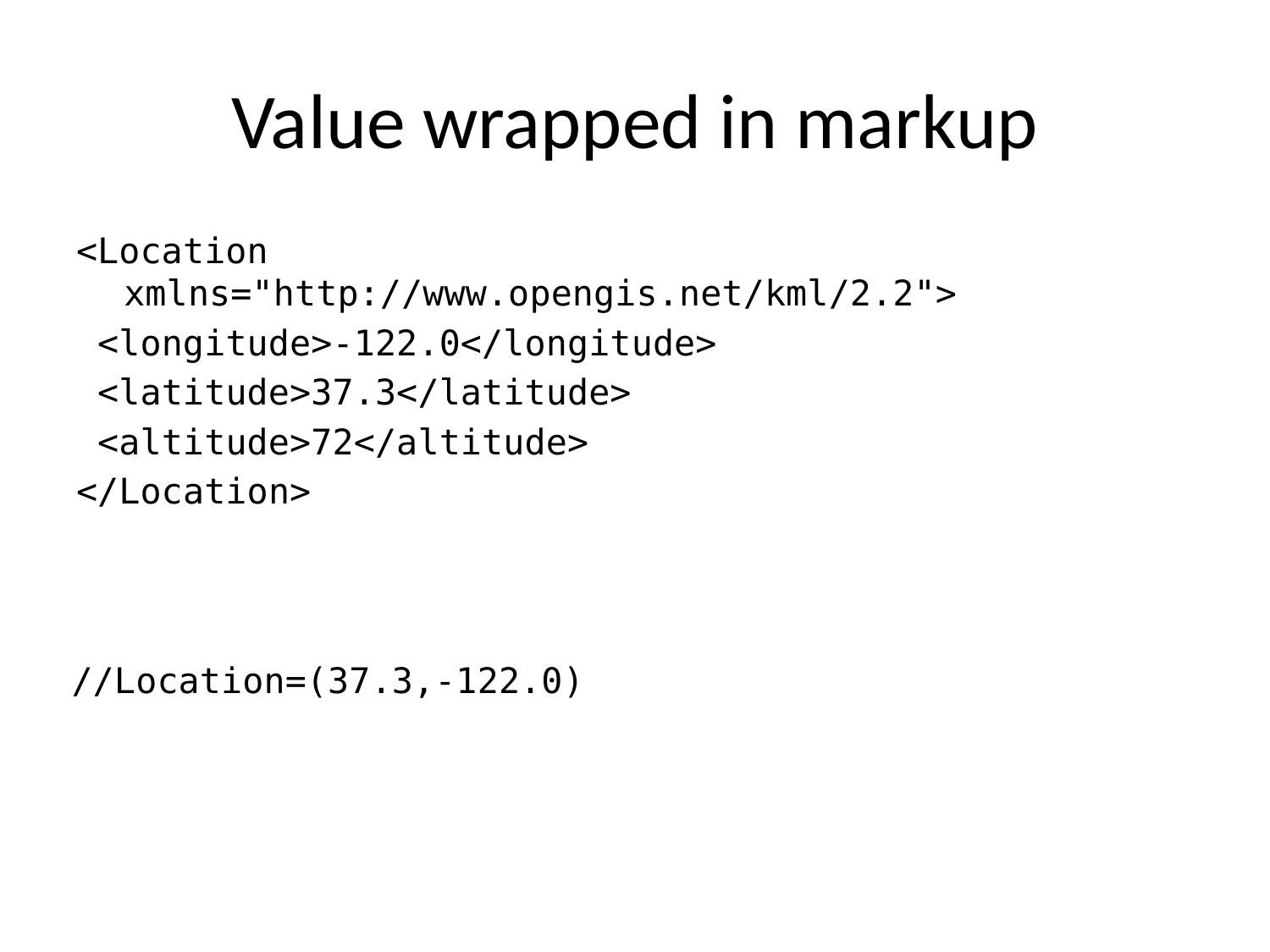

# Value wrapped in markup
<Location xmlns="http://www.opengis.net/kml/2.2">
 <longitude>-122.0</longitude>
 <latitude>37.3</latitude>
 <altitude>72</altitude>
</Location>
//Location=(37.3,-122.0)